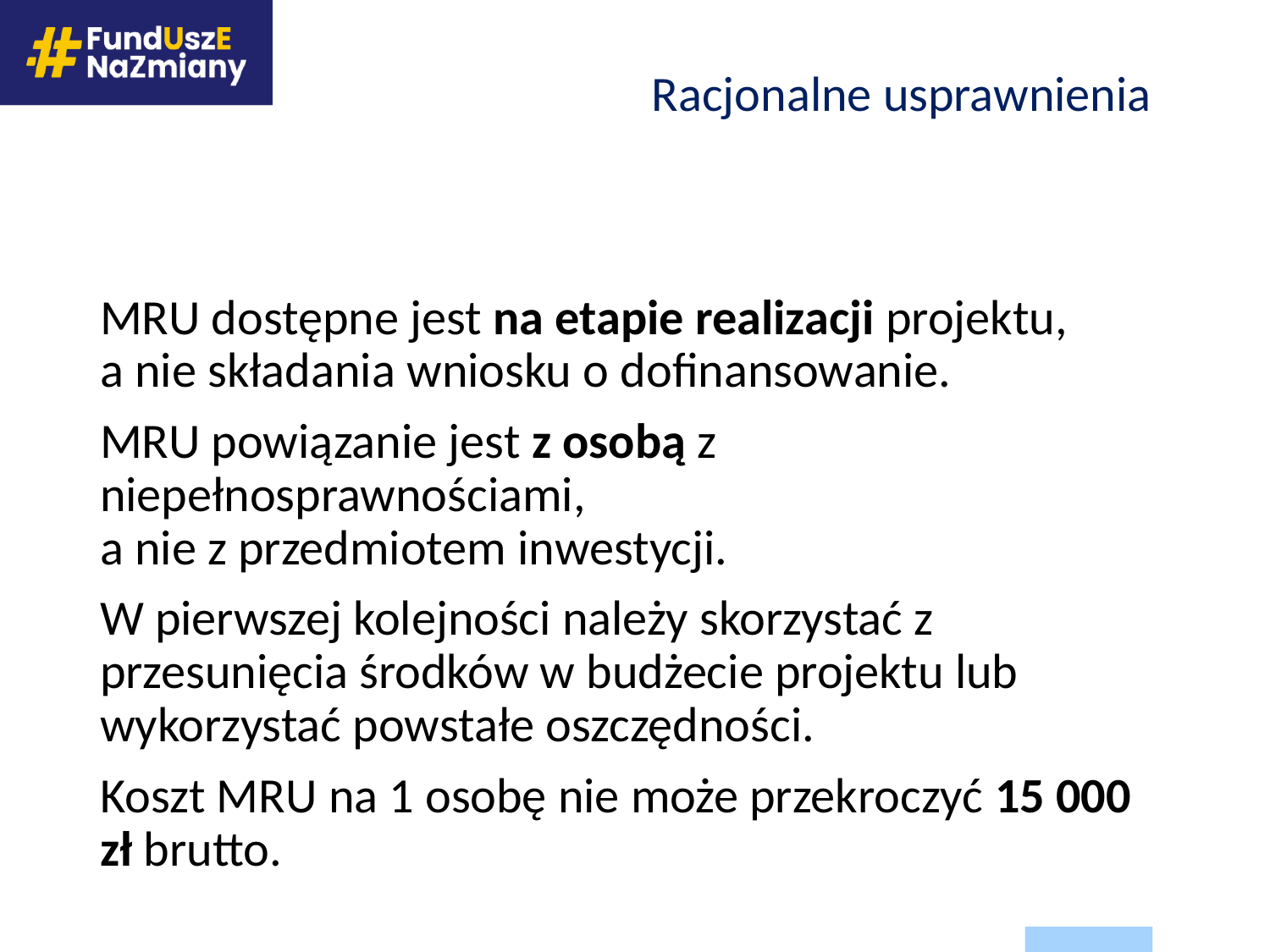

# Racjonalne usprawnienia
MRU dostępne jest na etapie realizacji projektu,
a nie składania wniosku o dofinansowanie.
MRU powiązanie jest z osobą z niepełnosprawnościami,
a nie z przedmiotem inwestycji.
W pierwszej kolejności należy skorzystać z przesunięcia środków w budżecie projektu lub wykorzystać powstałe oszczędności.
Koszt MRU na 1 osobę nie może przekroczyć 15 000 zł brutto.